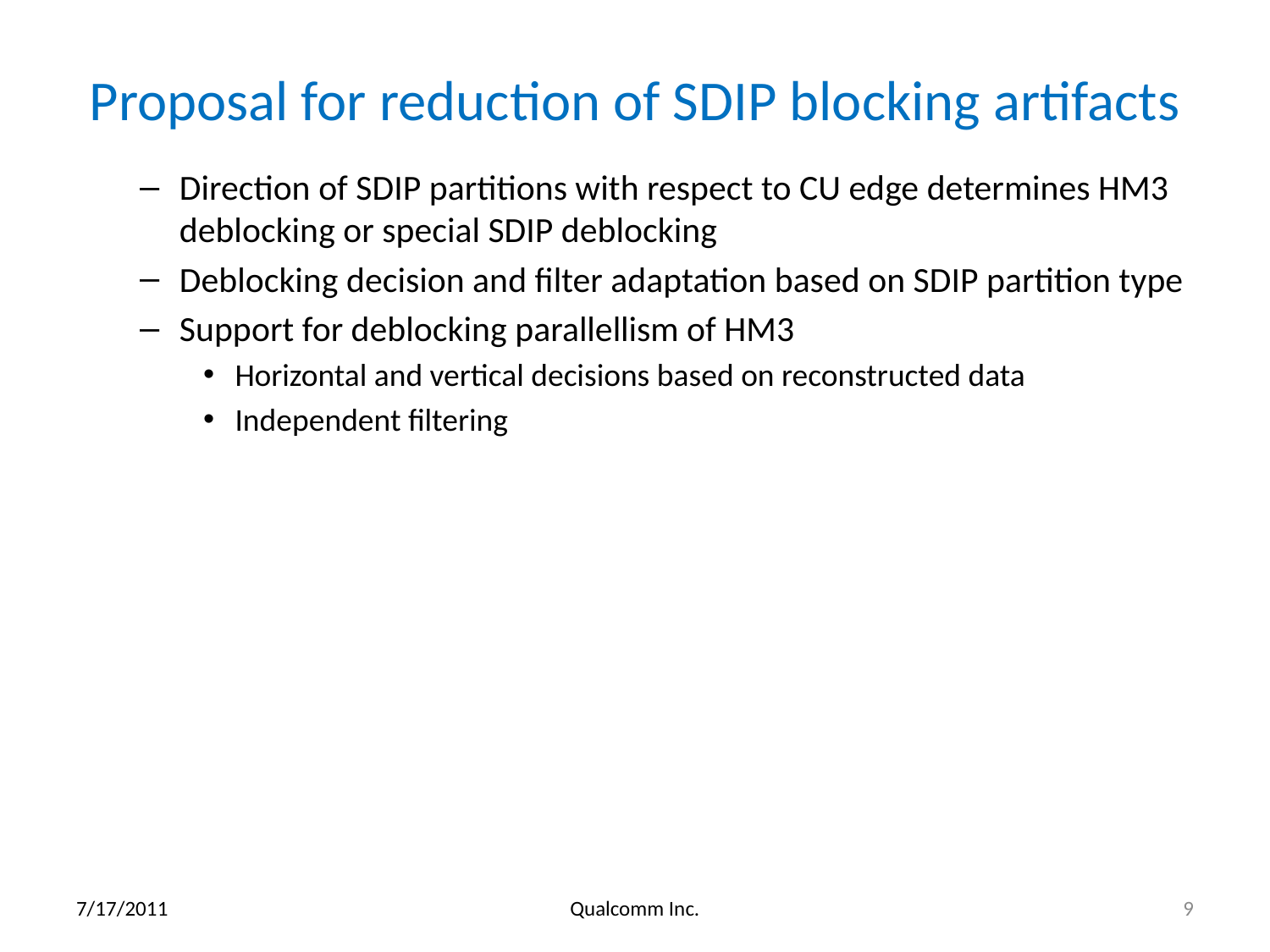

# Proposal for reduction of SDIP blocking artifacts
Direction of SDIP partitions with respect to CU edge determines HM3 deblocking or special SDIP deblocking
Deblocking decision and filter adaptation based on SDIP partition type
Support for deblocking parallellism of HM3
Horizontal and vertical decisions based on reconstructed data
Independent filtering

7/17/2011
Qualcomm Inc.
9